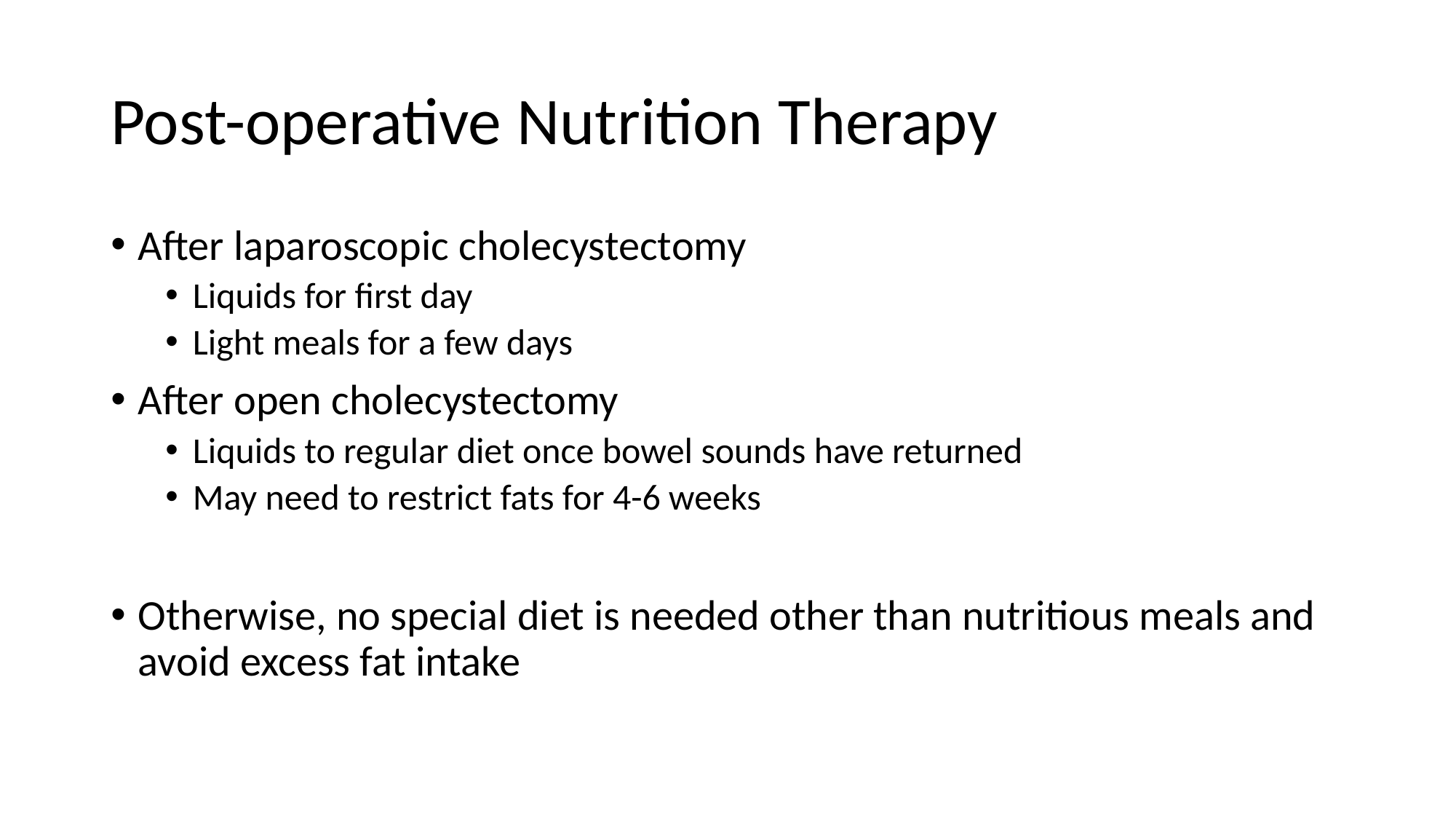

# Post-operative Nutrition Therapy
After laparoscopic cholecystectomy
Liquids for first day
Light meals for a few days
After open cholecystectomy
Liquids to regular diet once bowel sounds have returned
May need to restrict fats for 4-6 weeks

Otherwise, no special diet is needed other than nutritious meals and avoid excess fat intake